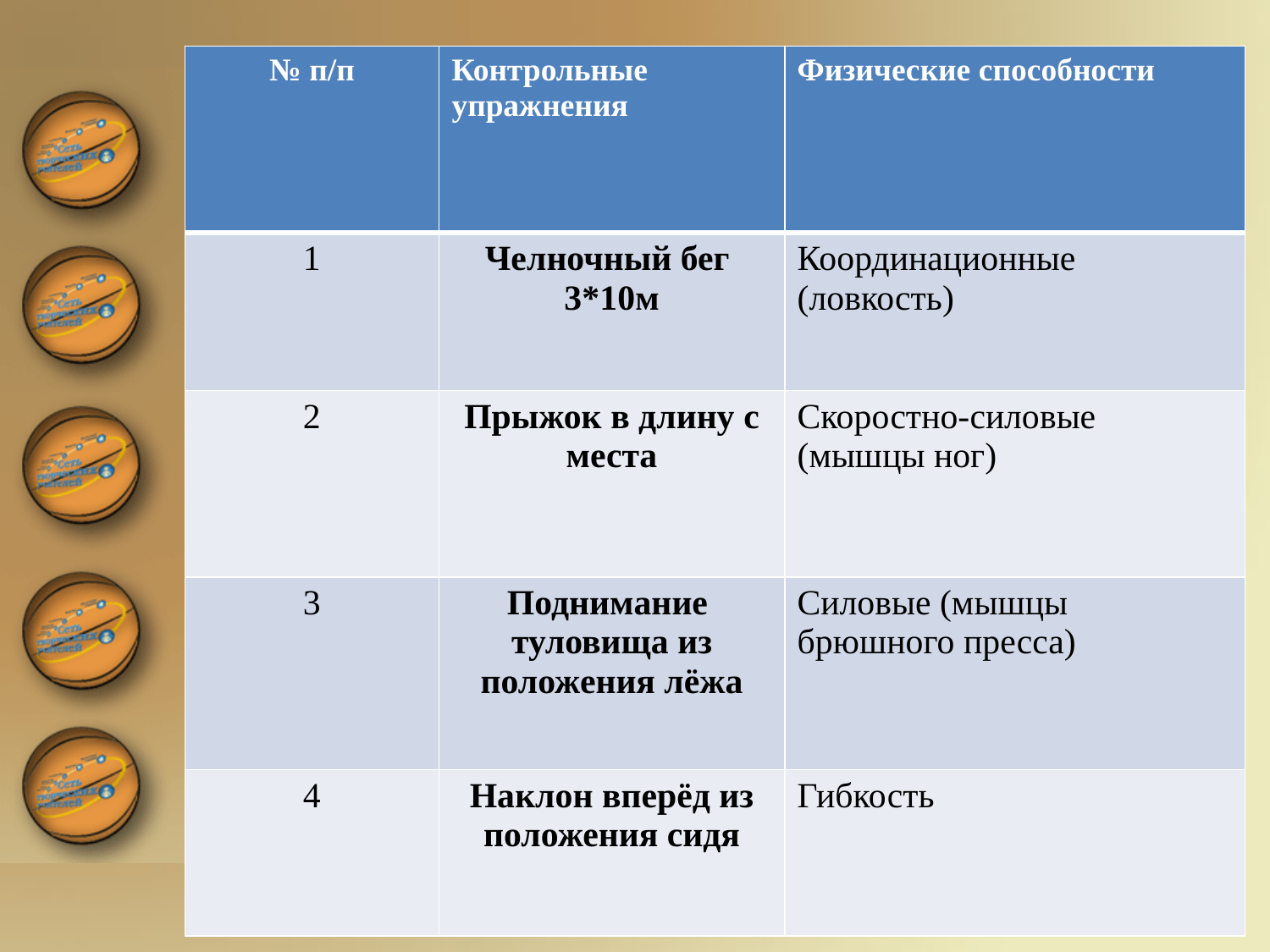

| № п/п | Контрольные упражнения | Физические способности |
| --- | --- | --- |
| 1 | Челночный бег 3\*10м | Координационные (ловкость) |
| 2 | Прыжок в длину с места | Скоростно-силовые (мышцы ног) |
| 3 | Поднимание туловища из положения лёжа | Силовые (мышцы брюшного пресса) |
| 4 | Наклон вперёд из положения сидя | Гибкость |